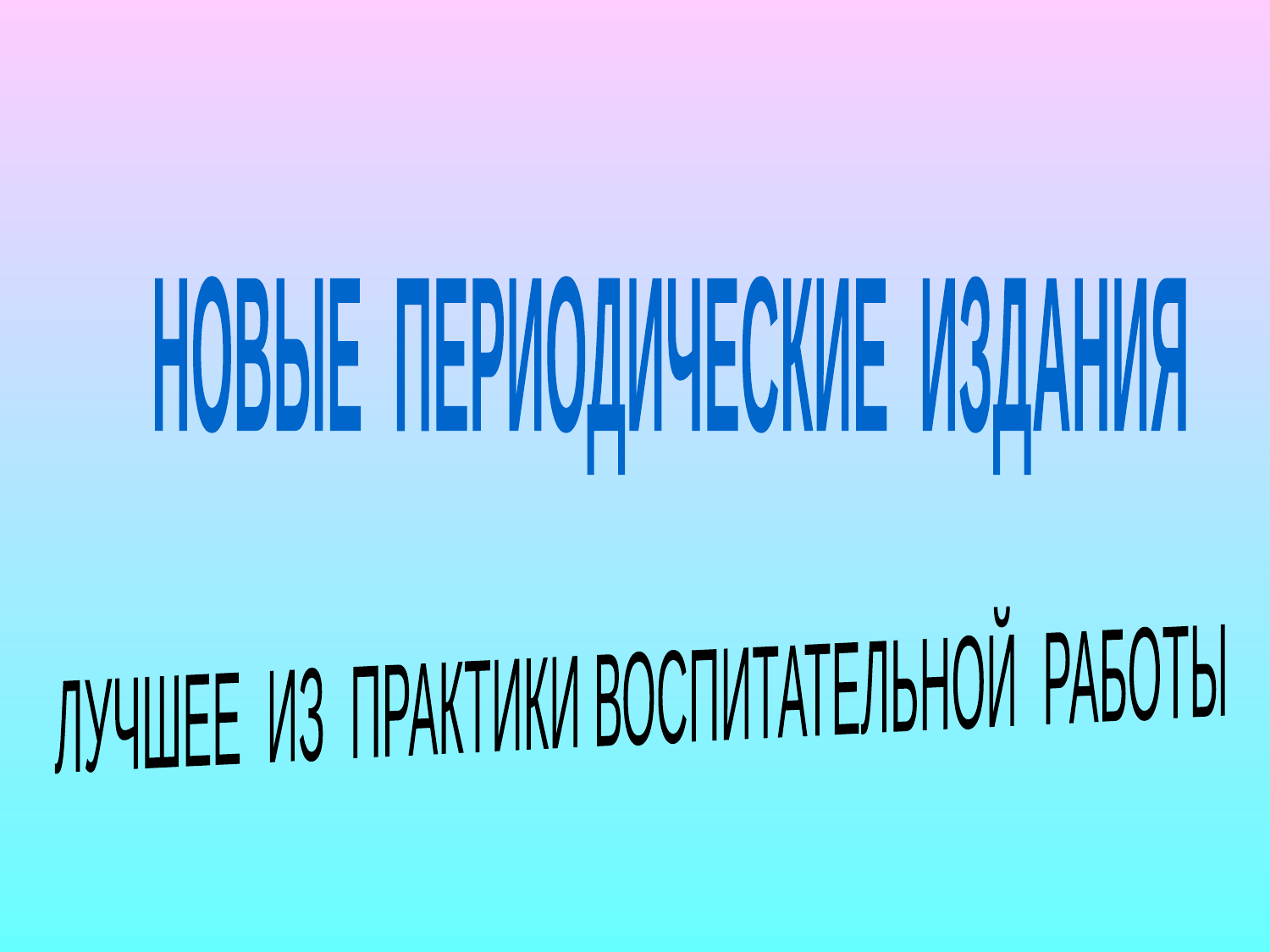

НОВЫЕ  ПЕРИОДИЧЕСКИЕ  ИЗДАНИЯ
ЛУЧШЕЕ  ИЗ  ПРАКТИКИ ВОСПИТАТЕЛЬНОЙ  РАБОТЫ